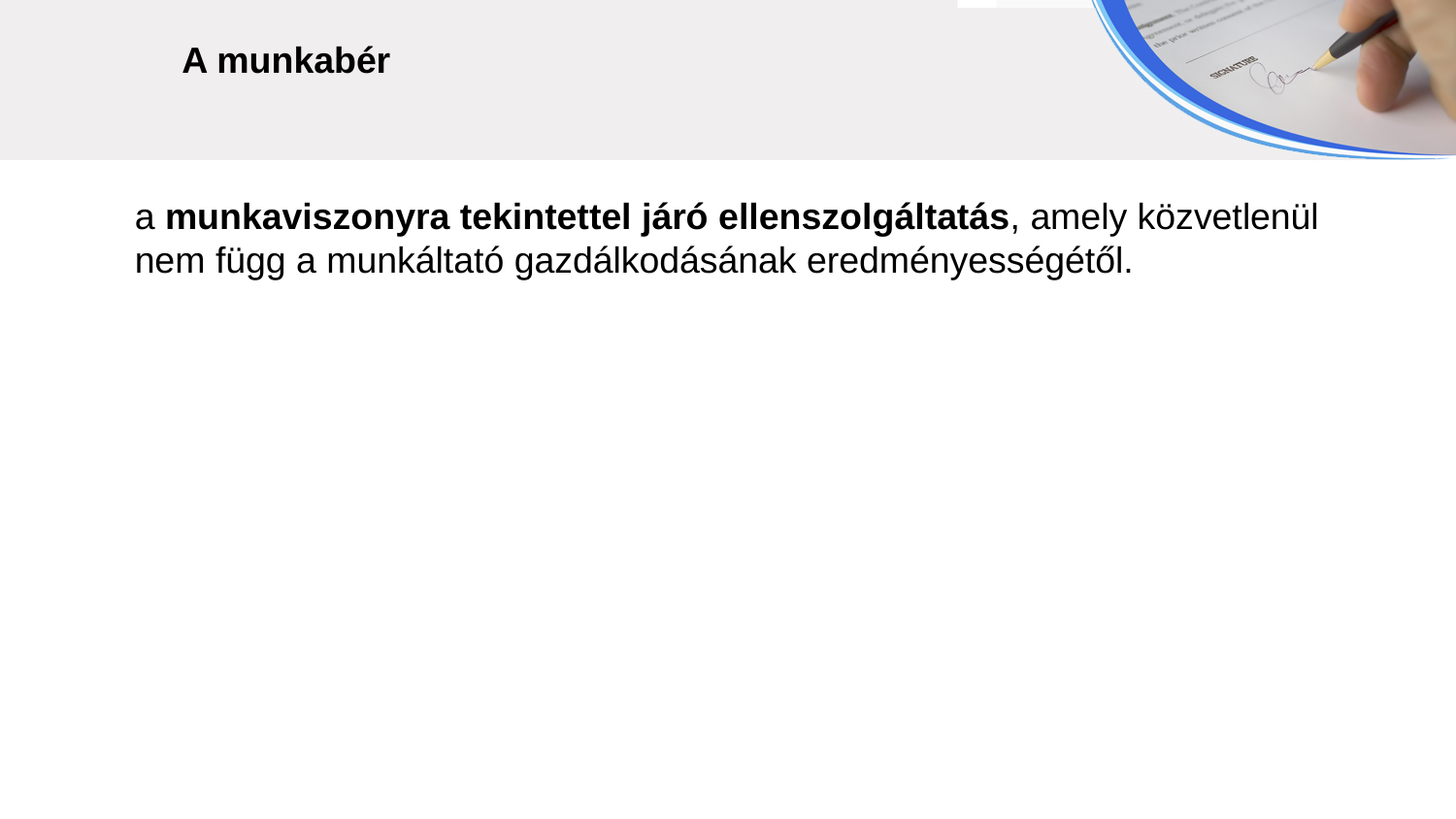

A munkabér

a munkaviszonyra tekintettel járó ellenszolgáltatás, amely közvetlenül nem függ a munkáltató gazdálkodásának eredményességétől.